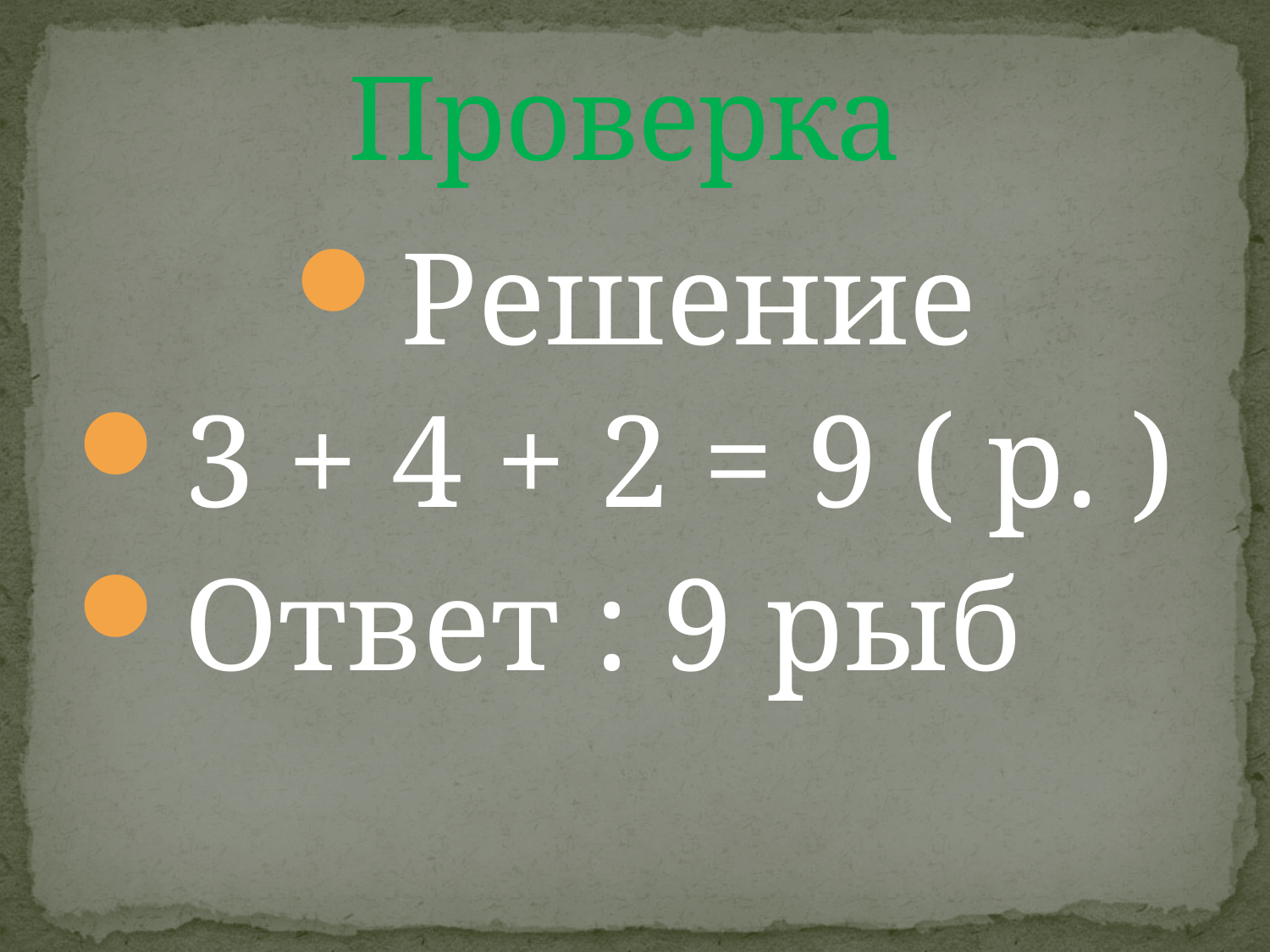

# Проверка
Решение
3 + 4 + 2 = 9 ( р. )
Ответ : 9 рыб